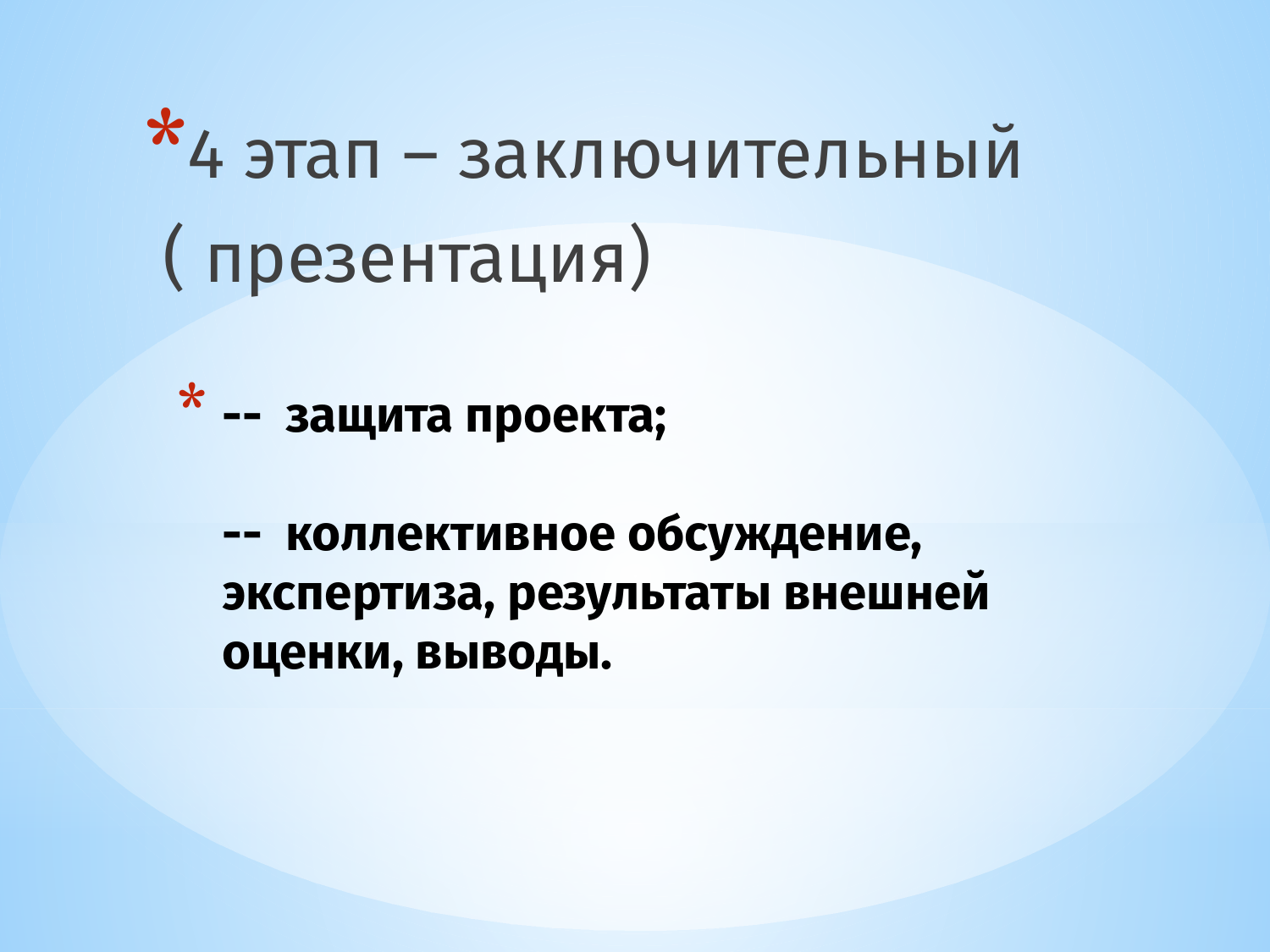

4 этап – заключительный
 ( презентация)
# --  защита проекта; --  коллективное обсуждение, экспертиза, результаты внешней оценки, выводы.